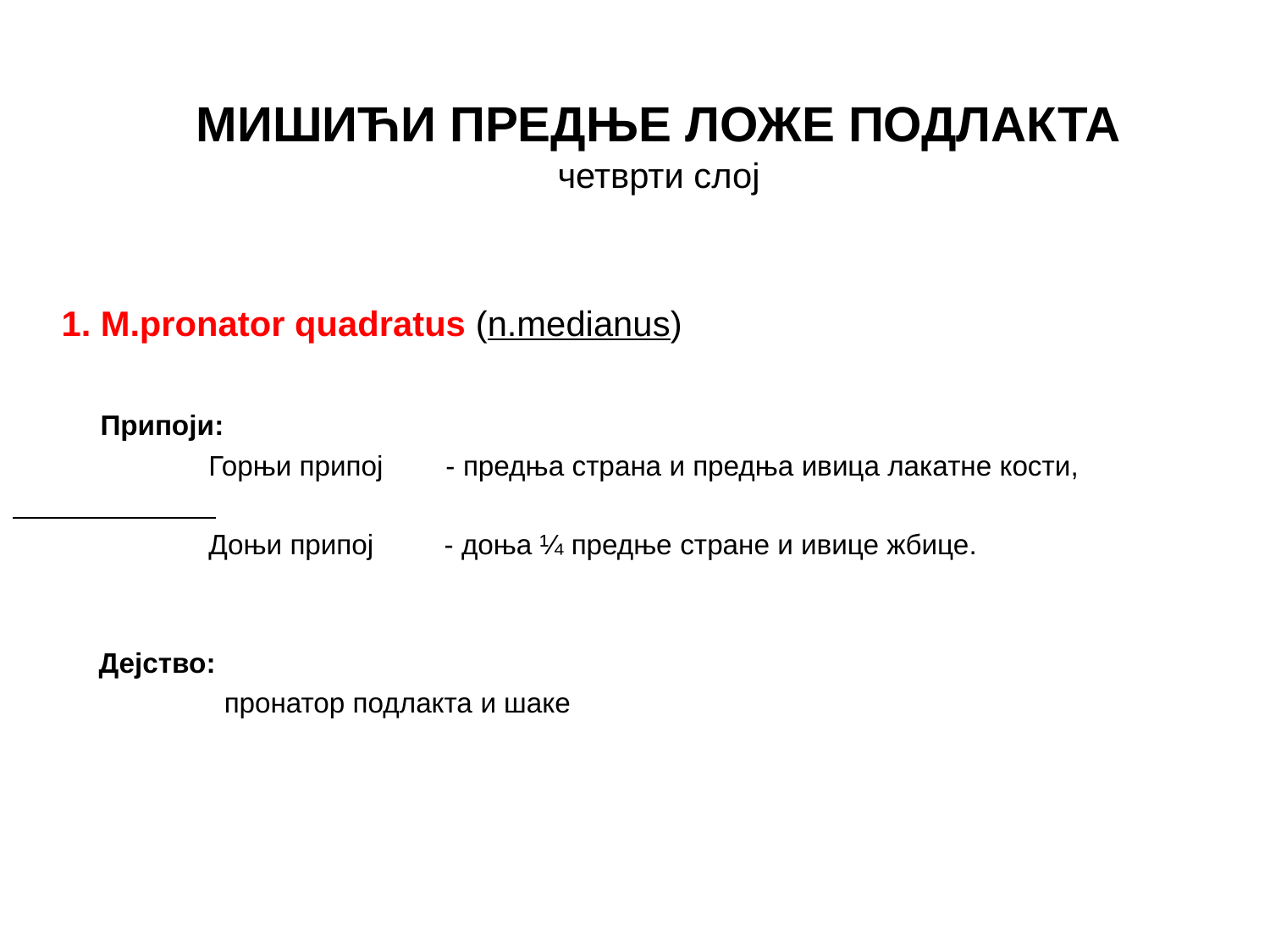

МИШИЋИ ПРЕДЊЕ ЛОЖЕ ПОДЛАКТА
четврти слој

     1. M.pronator quadratus (n.medianus)

         Припоји:
                         Горњи припој        - предња страна и предња ивица лакатне кости,

                         Доњи припој         - доња ¼ предње стране и ивице жбице.

           Дејство:
                           пронатор подлакта и шаке